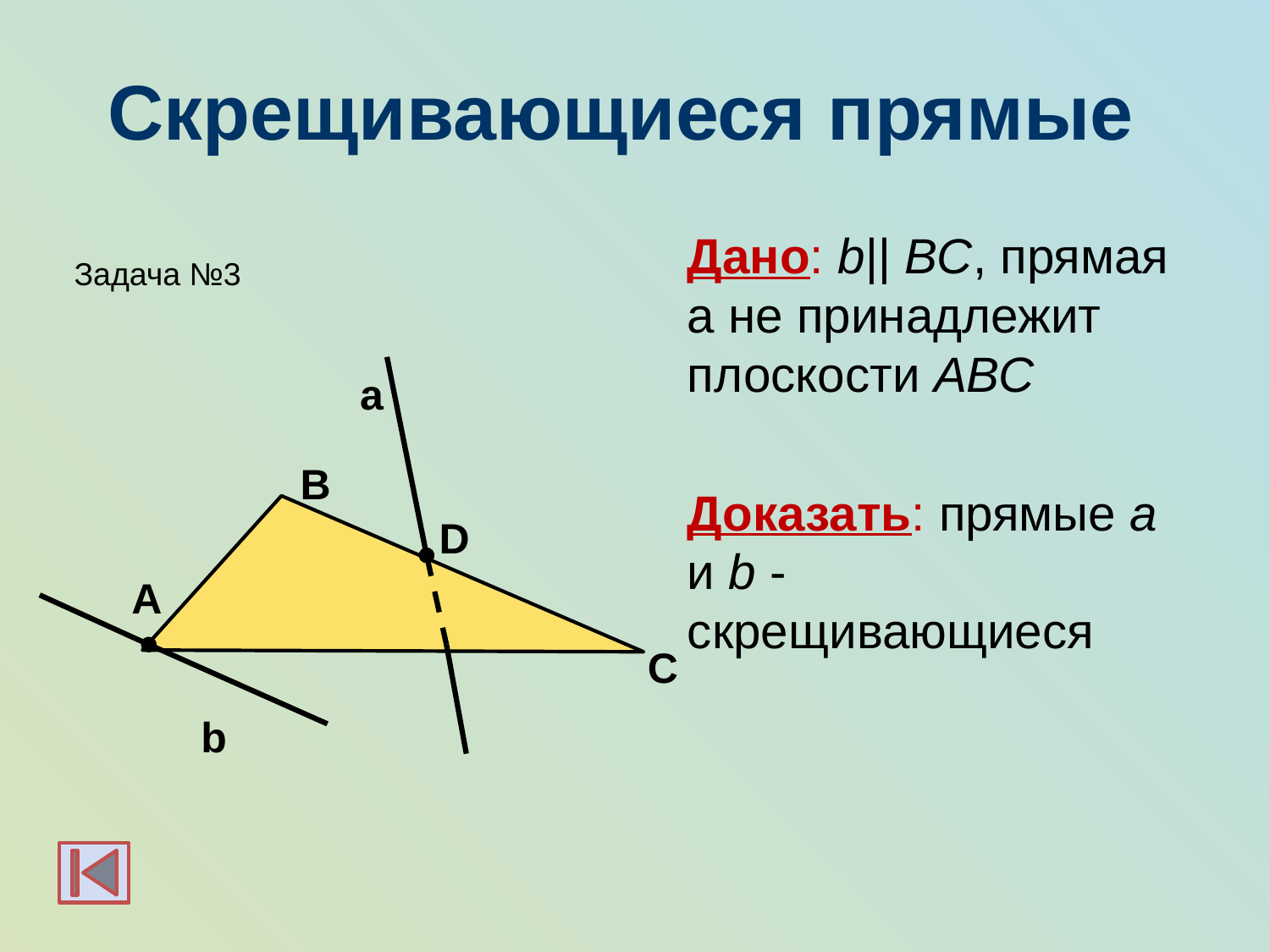

# Скрещивающиеся прямые
Дано: b|| BC, прямая а не принадлежит плоскости АВС

Доказать: прямые a и b - скрещивающиеся
Задача №3
а
В

D
А
С
b